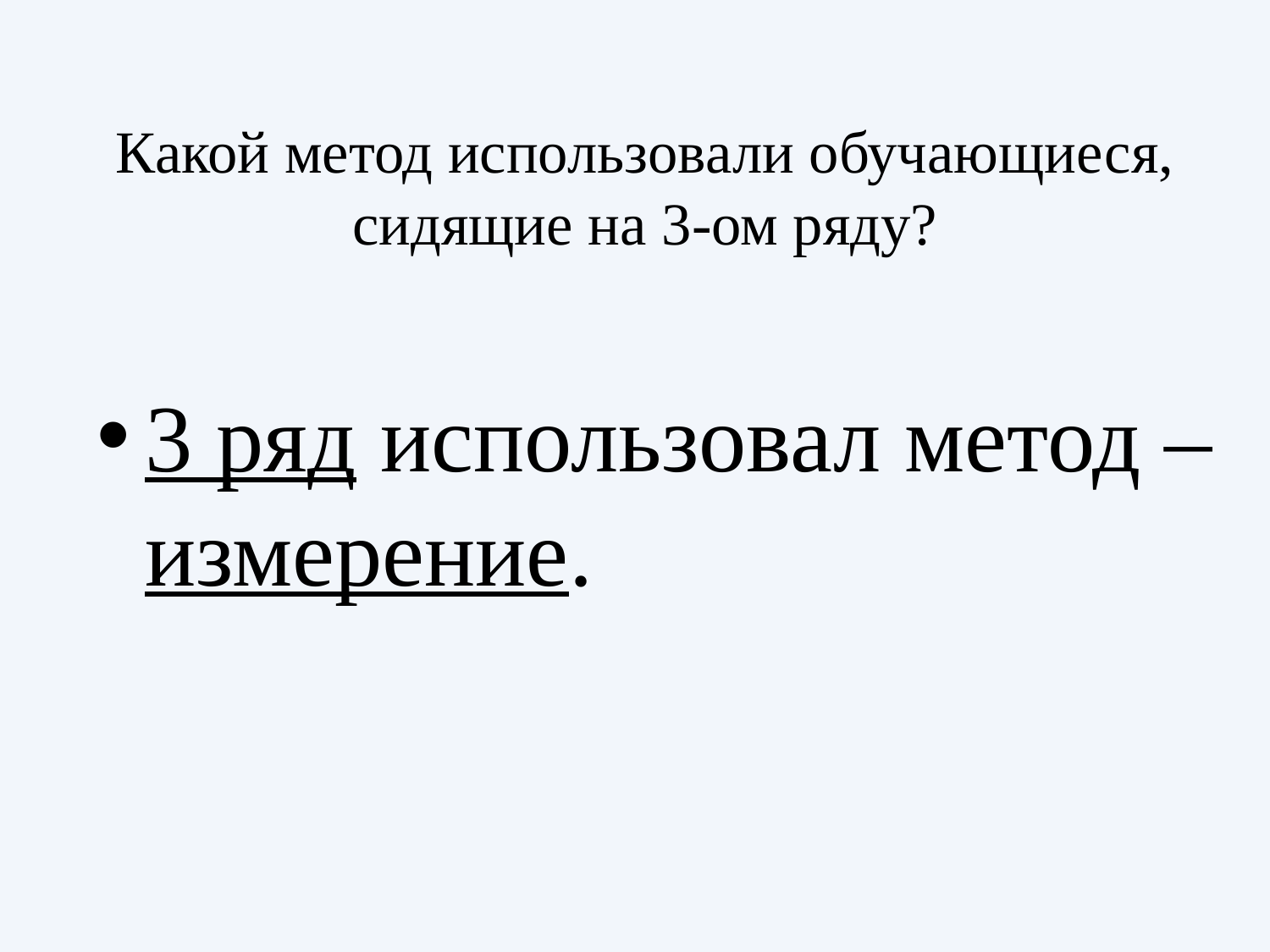

# Какой метод использовали обучающиеся, сидящие на 3-ом ряду?
3 ряд использовал метод – измерение.